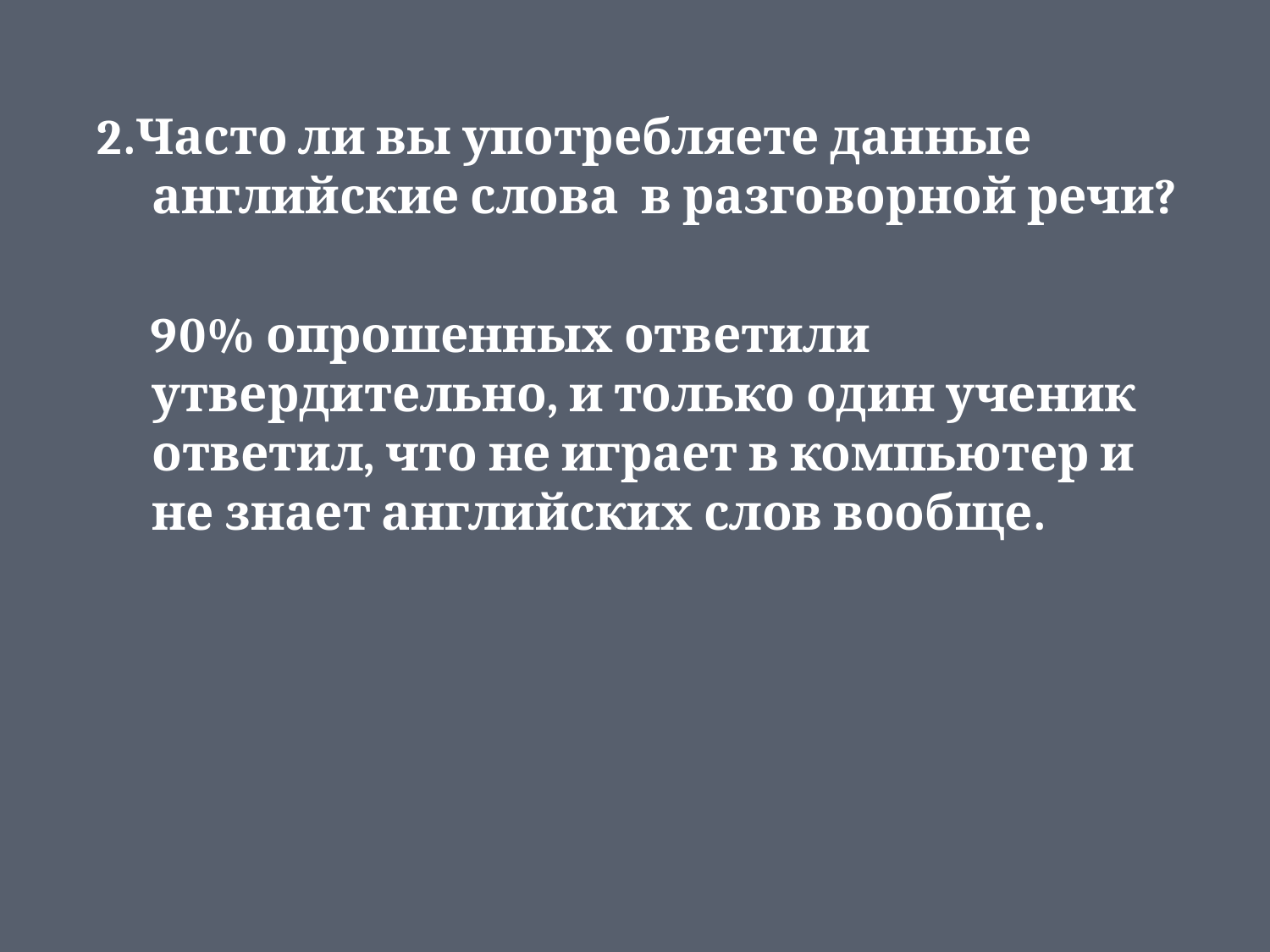

#
2.Часто ли вы употребляете данные английские слова  в разговорной речи?

     90% опрошенных ответили утвердительно, и только один ученик ответил, что не играет в компьютер и не знает английских слов вообще.